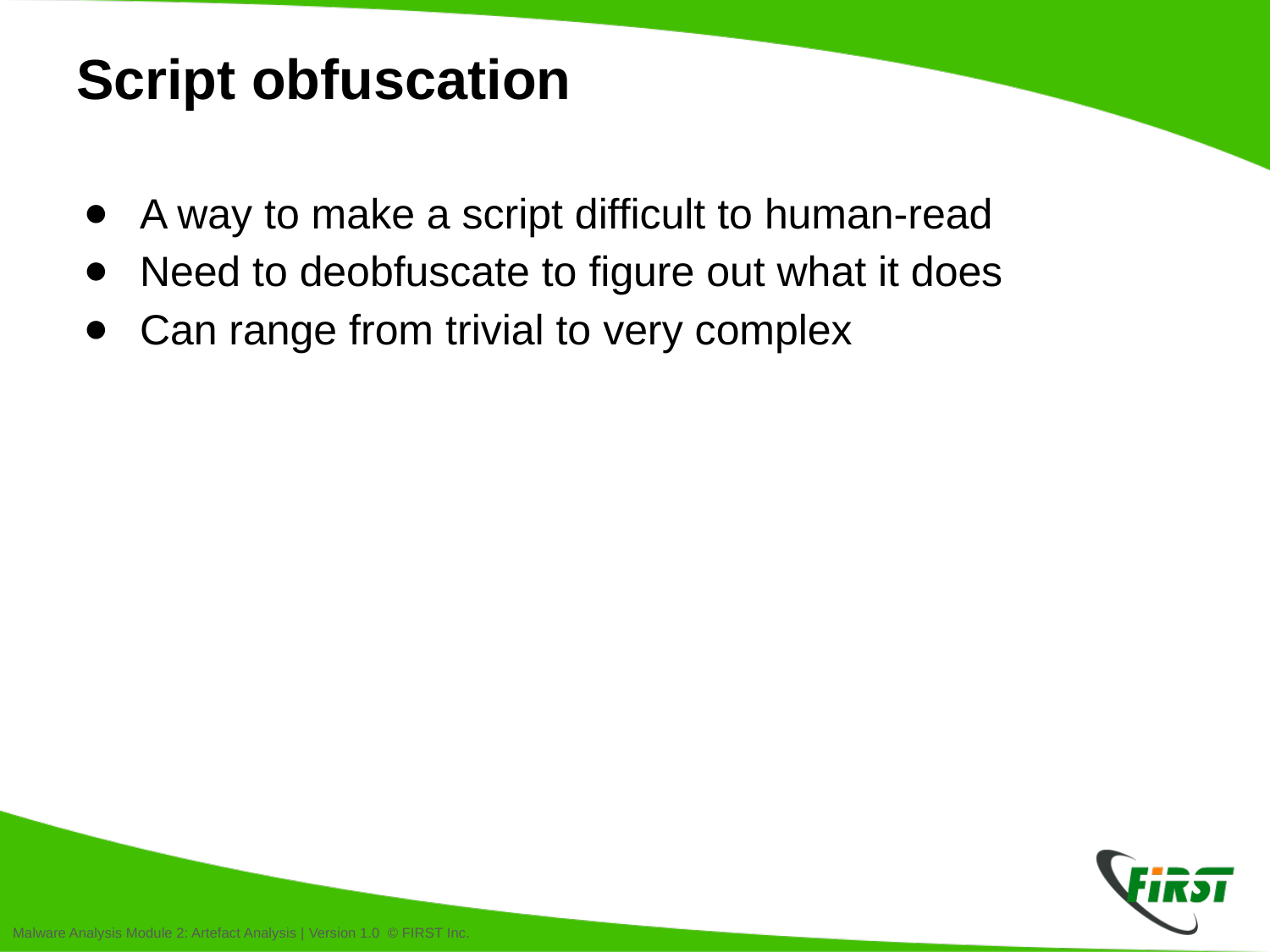

# Script obfuscation
A way to make a script difficult to human-read
Need to deobfuscate to figure out what it does
Can range from trivial to very complex